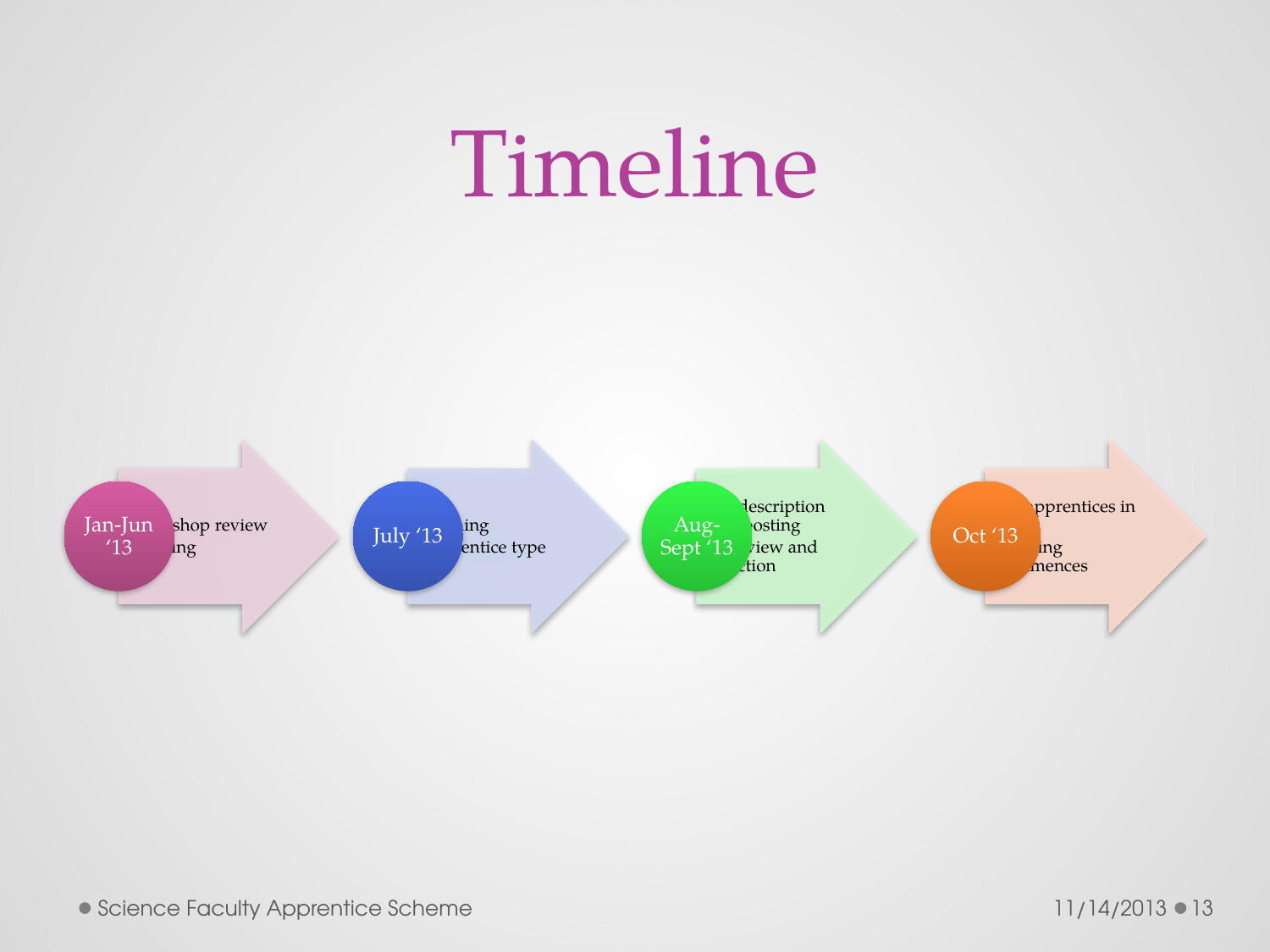

# Timeline
Workshop review
Funding
Jan-Jun ‘13
Planning
Apprentice type
July ‘13
Job description and posting
Interview and selection
Aug-Sept ‘13
All apprentices in place
Training commences
Oct ‘13
Science Faculty Apprentice Scheme
11/14/2013
13